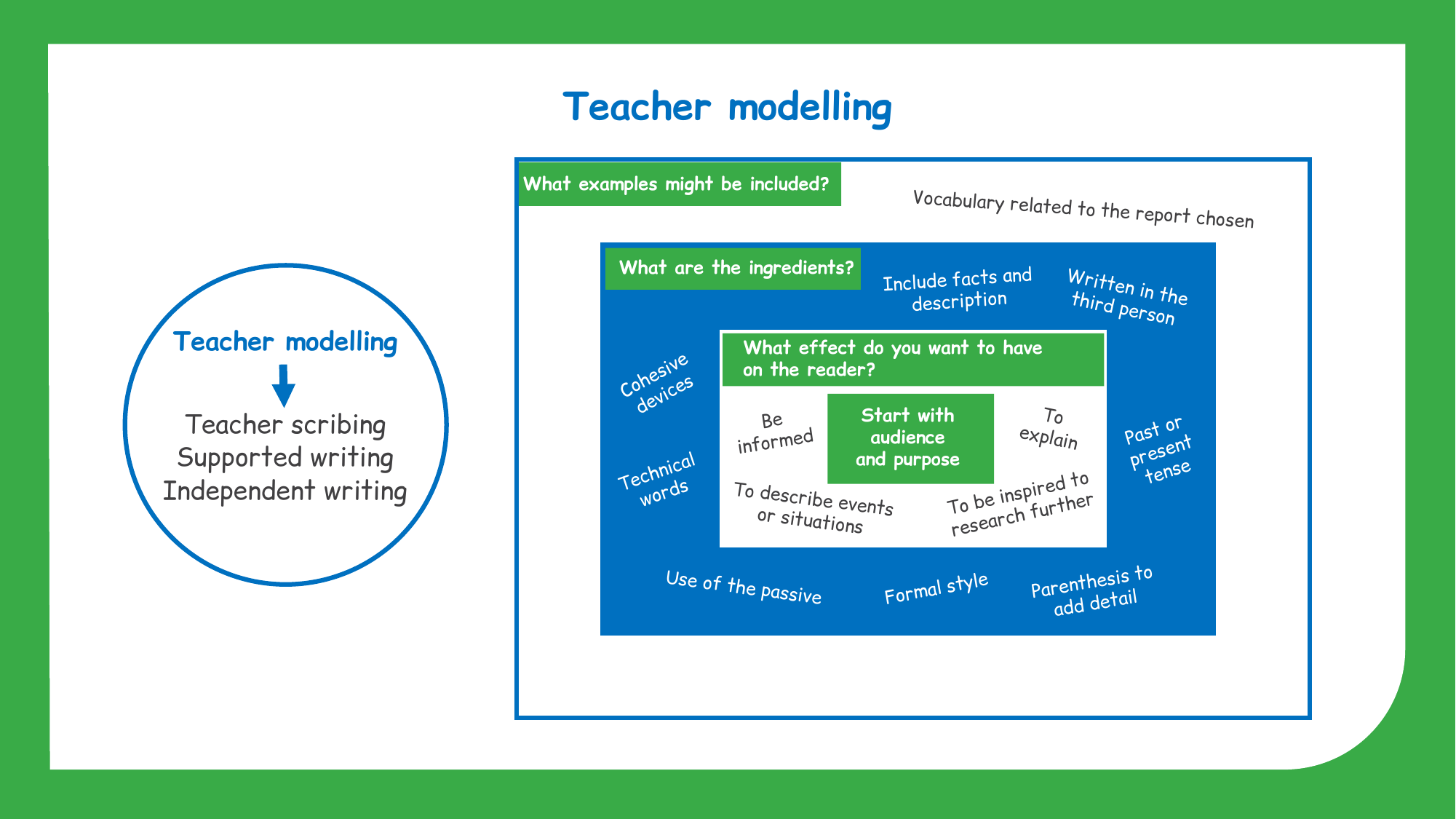

Teacher modelling

What examples might be included?
Vocabulary related to the report chosen

What are the ingredients?
Include facts and description
Written in the third person
Cohesive devices
Past or present tense
Technical words
Parenthesis to add detail
Use of the passive

Formal style

Teacher modelling
Teacher scribing
Supported writing
Independent writing

What effect do you want to have on the reader?

To
explain
Be informed
To be inspired to research further
To describe events
or situations

Start with audience and purpose